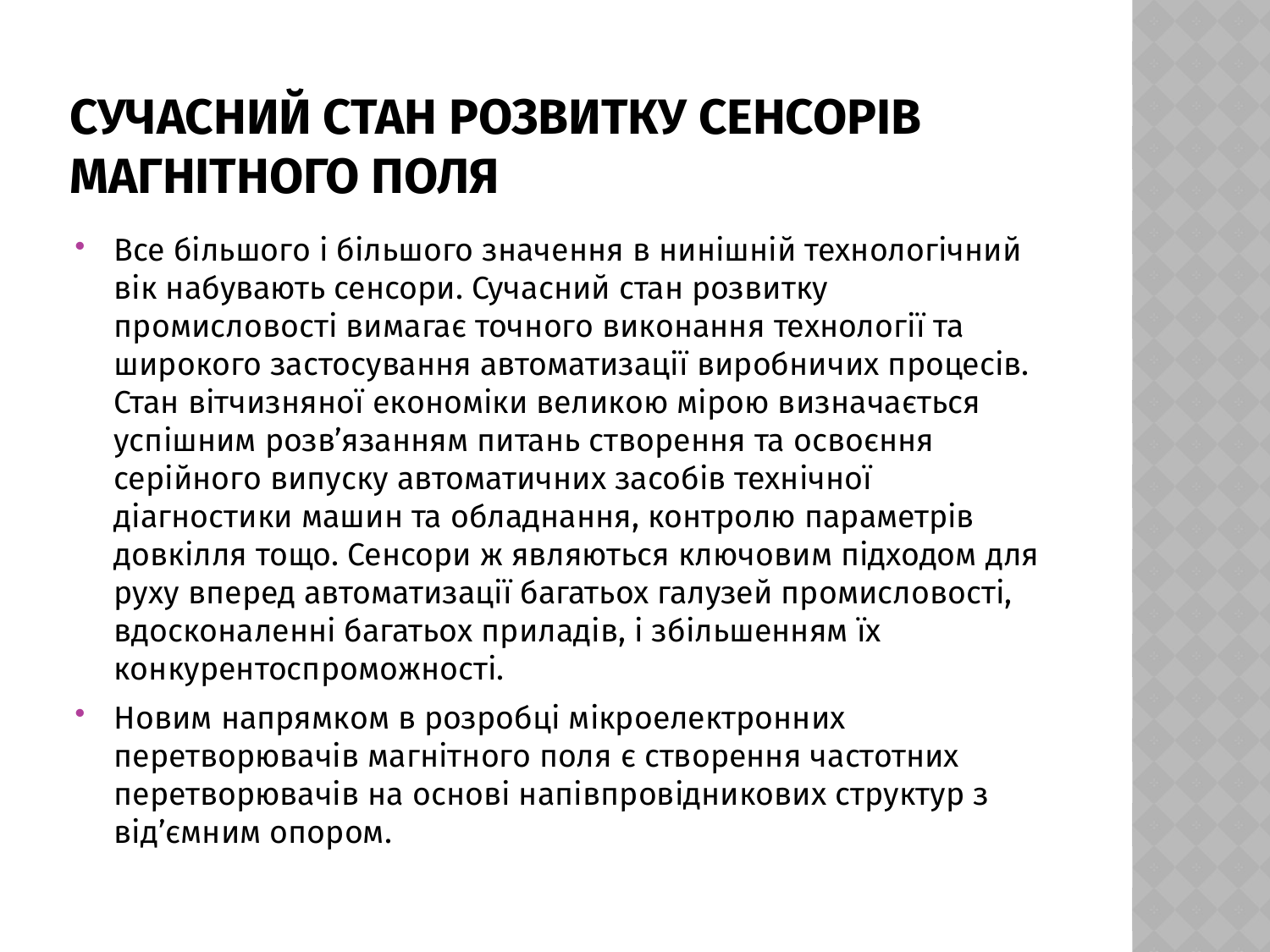

# СУЧАСНИЙ СТАН РОЗВИТКУ СЕНСОРІВ МАГНІТНОГО ПОЛЯ
Все більшого і більшого значення в нинішній технологічний вік набувають сенсори. Сучасний стан розвитку промисловості вимагає точного виконання технології та широкого застосування автоматизації виробничих процесів. Стан вітчизняної економіки великою мірою визначається успішним розв’язанням питань створення та освоєння серійного випуску автоматичних засобів технічної діагностики машин та обладнання, контролю параметрів довкілля тощо. Сенсори ж являються ключовим підходом для руху вперед автоматизації багатьох галузей промисловості, вдосконаленні багатьох приладів, і збільшенням їх конкурентоспроможності.
Новим напрямком в розробці мікроелектронних перетворювачів магнітного поля є створення частотних перетворювачів на основі напівпровідникових структур з від’ємним опором.